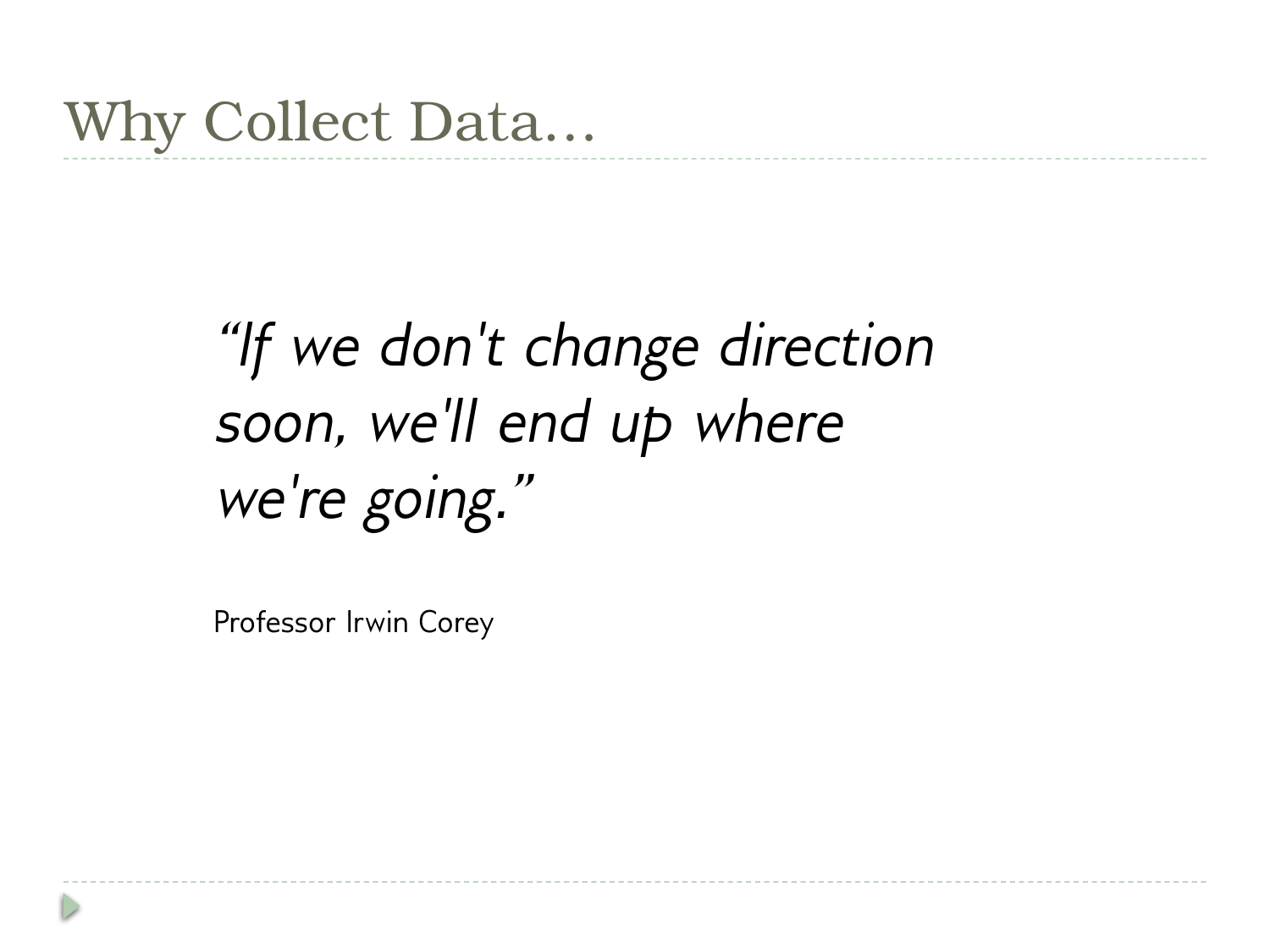

# Why Collect Data…
“If we don't change direction soon, we'll end up where we're going.”

Professor Irwin Corey